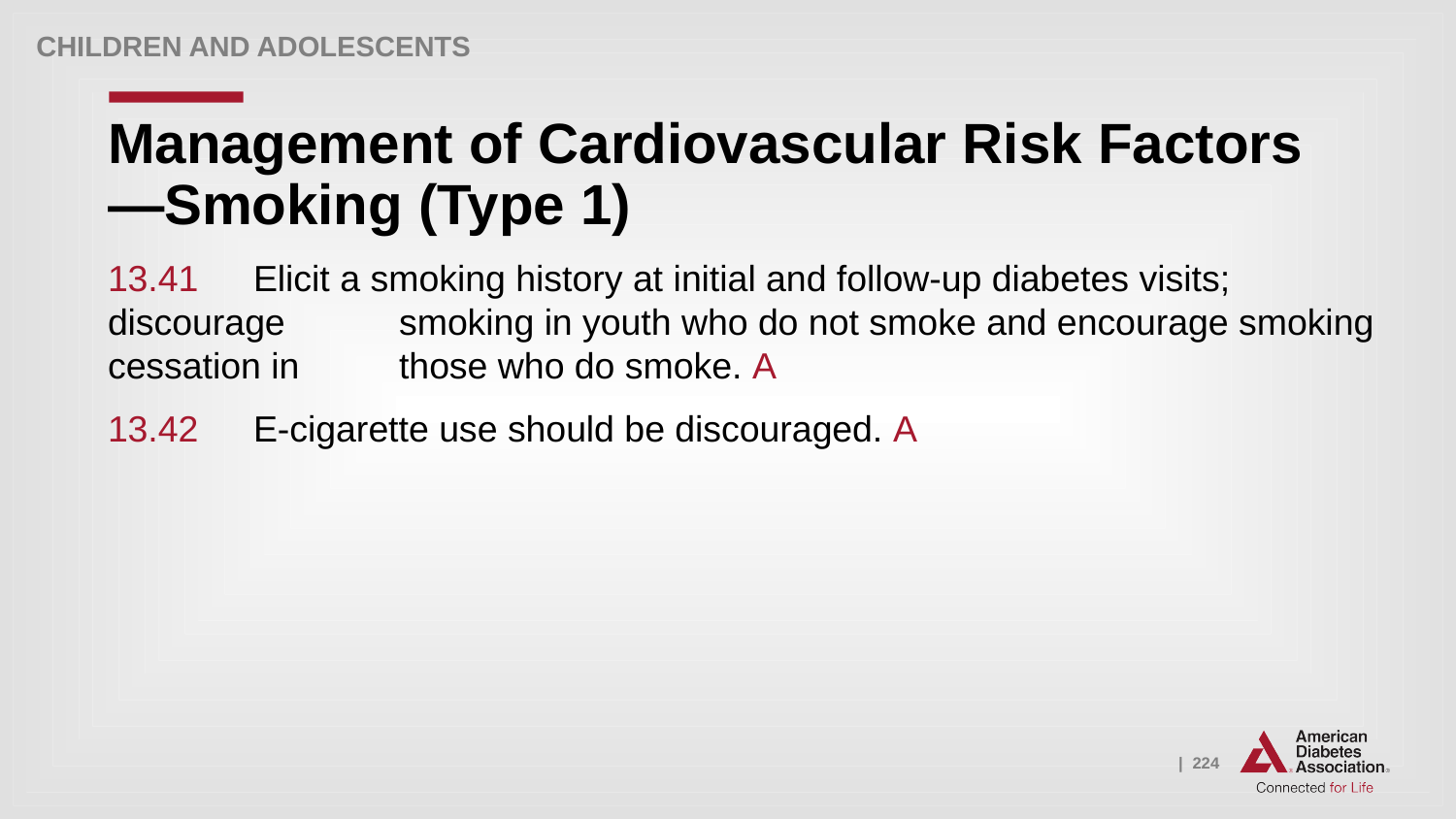

Children and adolescents
# Management of Cardiovascular Risk Factors—Smoking (Type 1)
13.41 	Elicit a smoking history at initial and follow-up diabetes visits; discourage 	smoking in youth who do not smoke and encourage smoking cessation in 	those who do smoke. A
13.42 	E-cigarette use should be discouraged. A